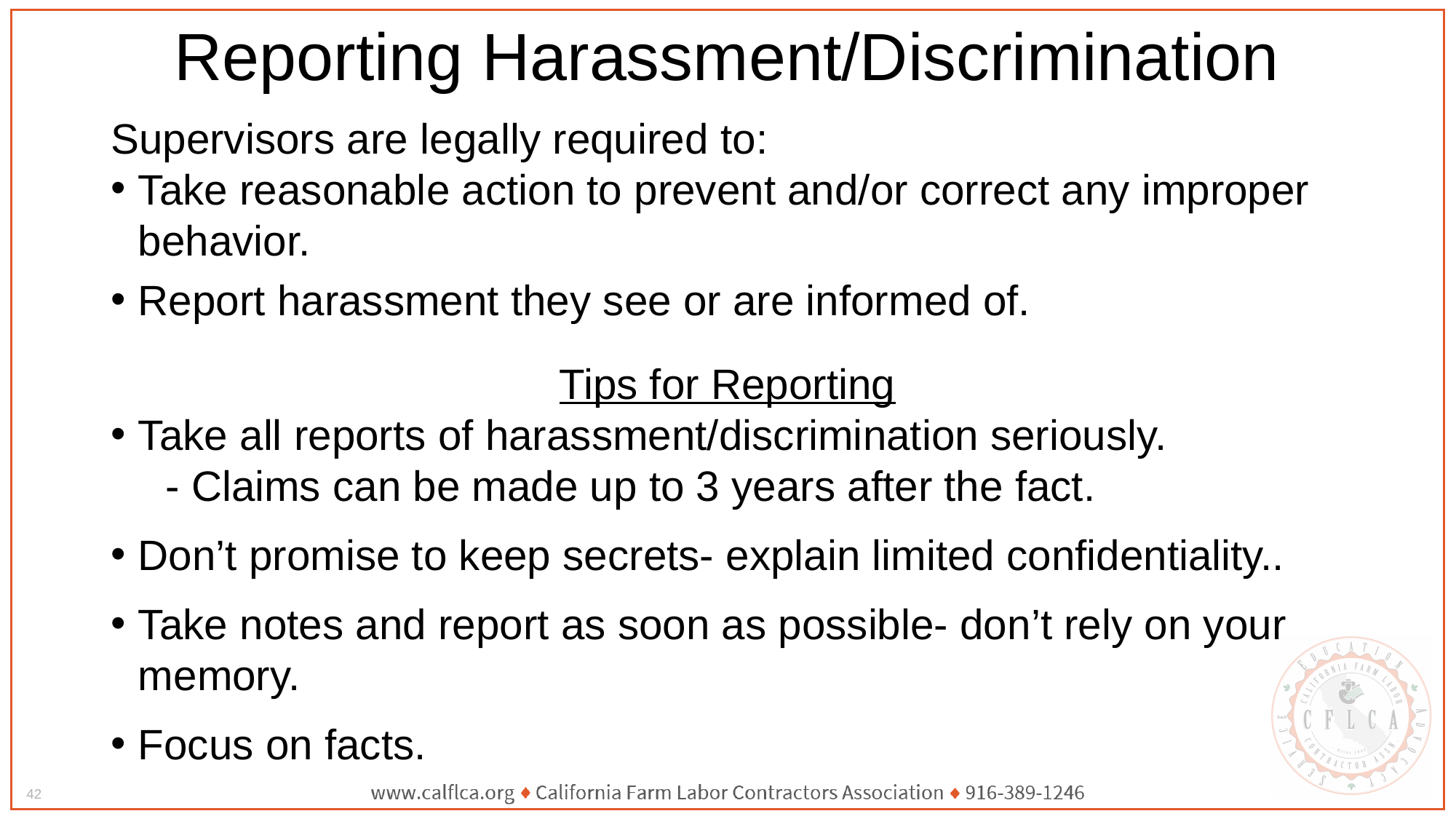

# Reporting Harassment/Discrimination
Supervisors are legally required to:
Take reasonable action to prevent and/or correct any improper behavior.
Report harassment they see or are informed of.

Tips for Reporting
Take all reports of harassment/discrimination seriously.
- Claims can be made up to 3 years after the fact.
Don’t promise to keep secrets- explain limited confidentiality..
Take notes and report as soon as possible- don’t rely on your memory.
Focus on facts.
42